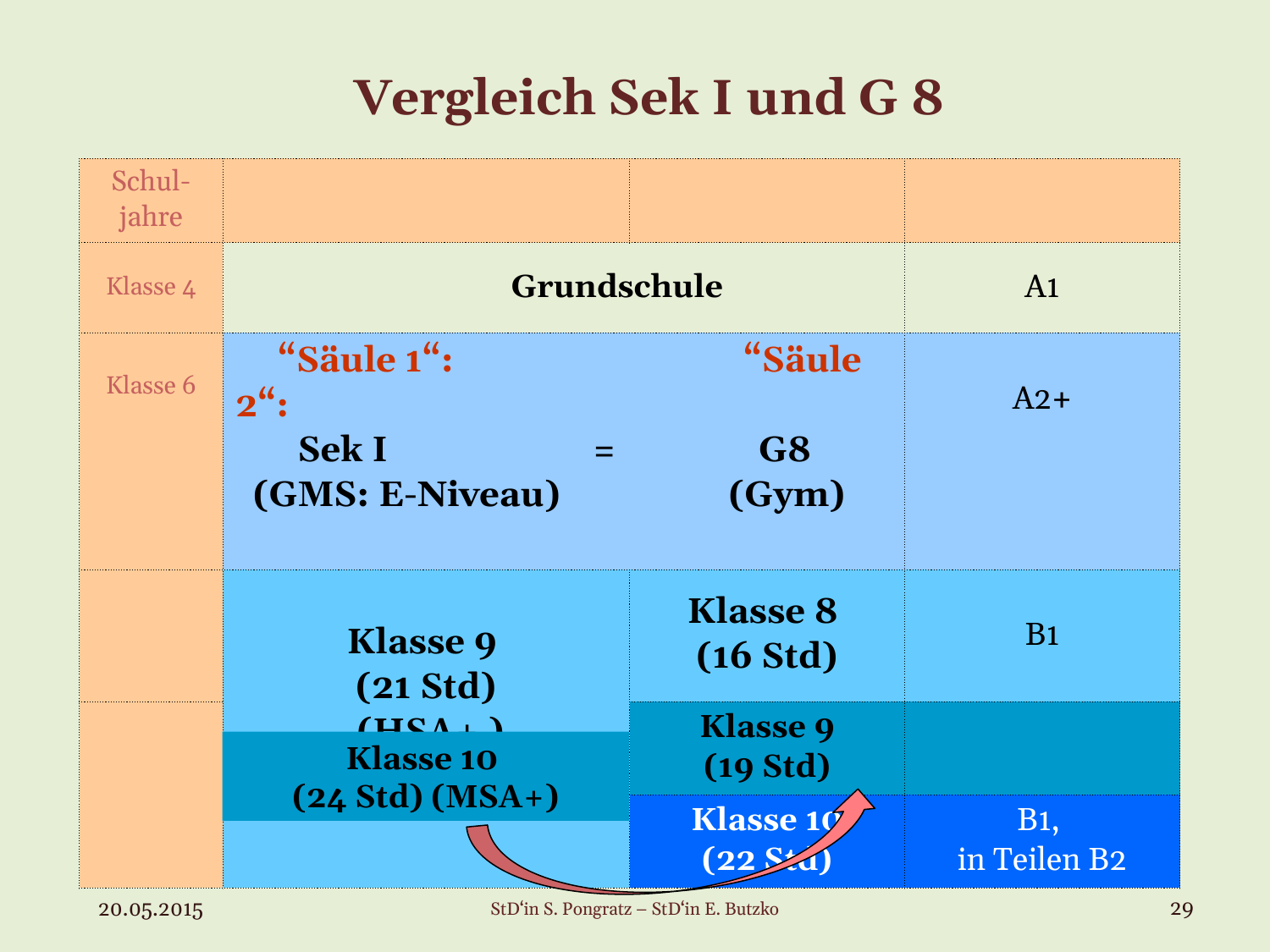

# Vergleich Sek I und G 8
| Schul-jahre |  |  |  |
| --- | --- | --- | --- |
| Klasse 4 | Grundschule |  | A1 |
| Klasse 6 | “Säule 1“: “Säule 2“: Sek I = G8 (GMS: E-Niveau) (Gym) |  | A2+ |
|  | Klasse 9 (21 Std) (HSA+ ) | Klasse 8 (16 Std) | B1 |
|  |  | Klasse 9 (19 Std) |  |
|  |  | Klasse 10 (22 Std) | B1, in Teilen B2 |
Klasse 10
(24 Std) (MSA+)

20.05.2015
StD‘in S. Pongratz – StD‘in E. Butzko
29